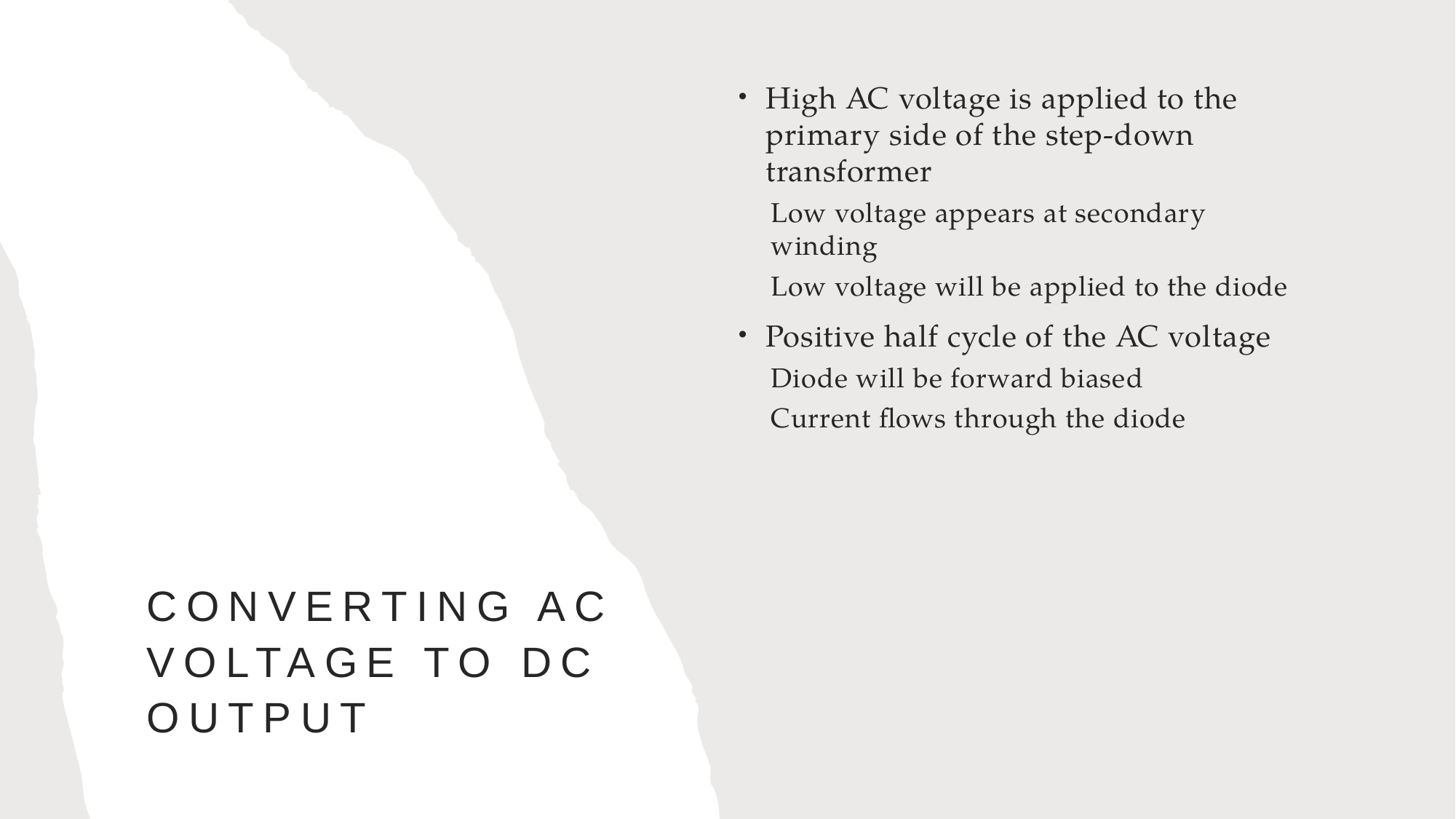

High AC voltage is applied to the primary side of the step-down transformer
Low voltage appears at secondary winding
Low voltage will be applied to the diode
Positive half cycle of the AC voltage
Diode will be forward biased
Current flows through the diode
# Converting AC voltage to DC output